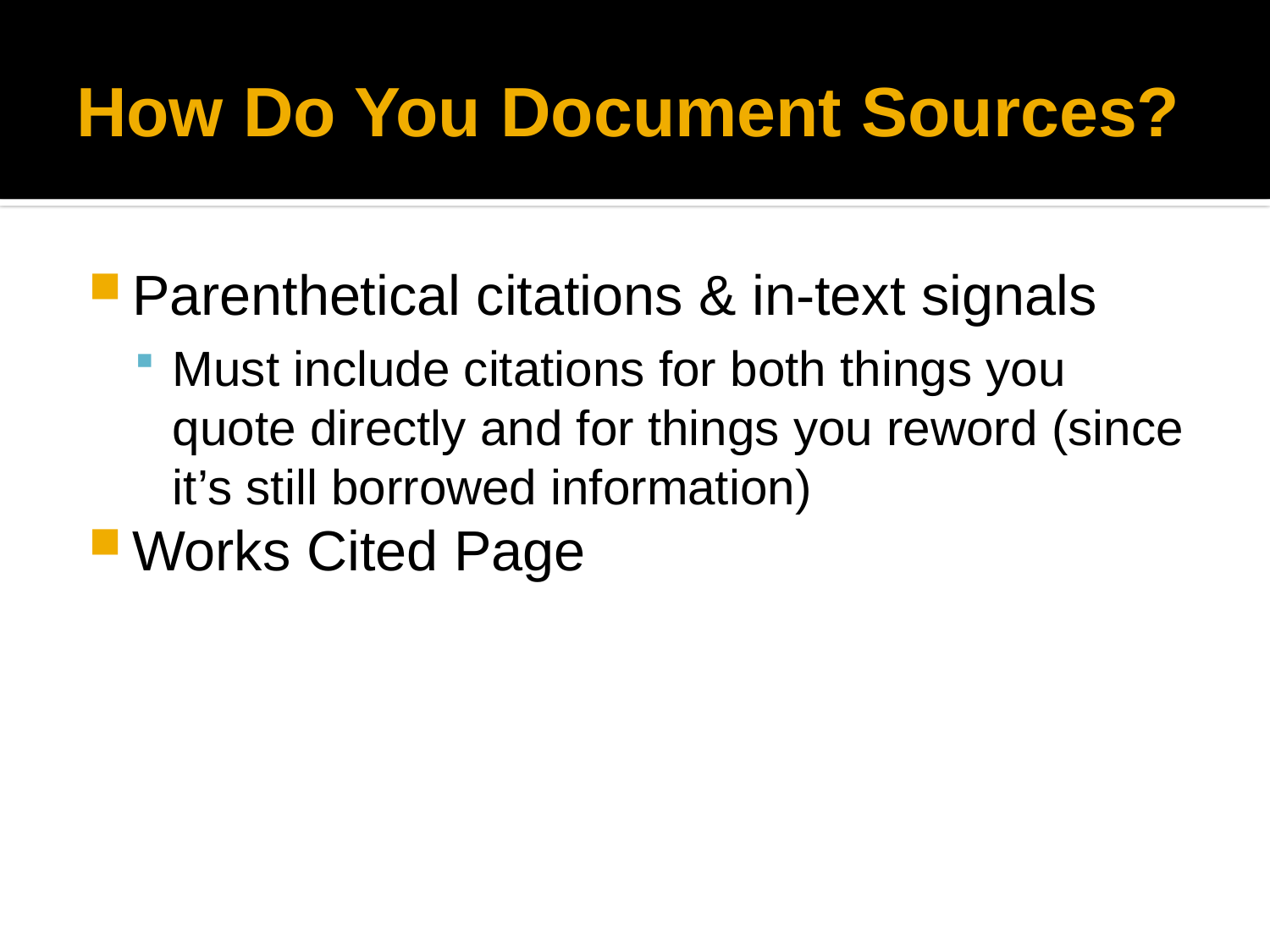

# How Do You Document Sources?
Parenthetical citations & in-text signals
Must include citations for both things you quote directly and for things you reword (since it’s still borrowed information)
Works Cited Page